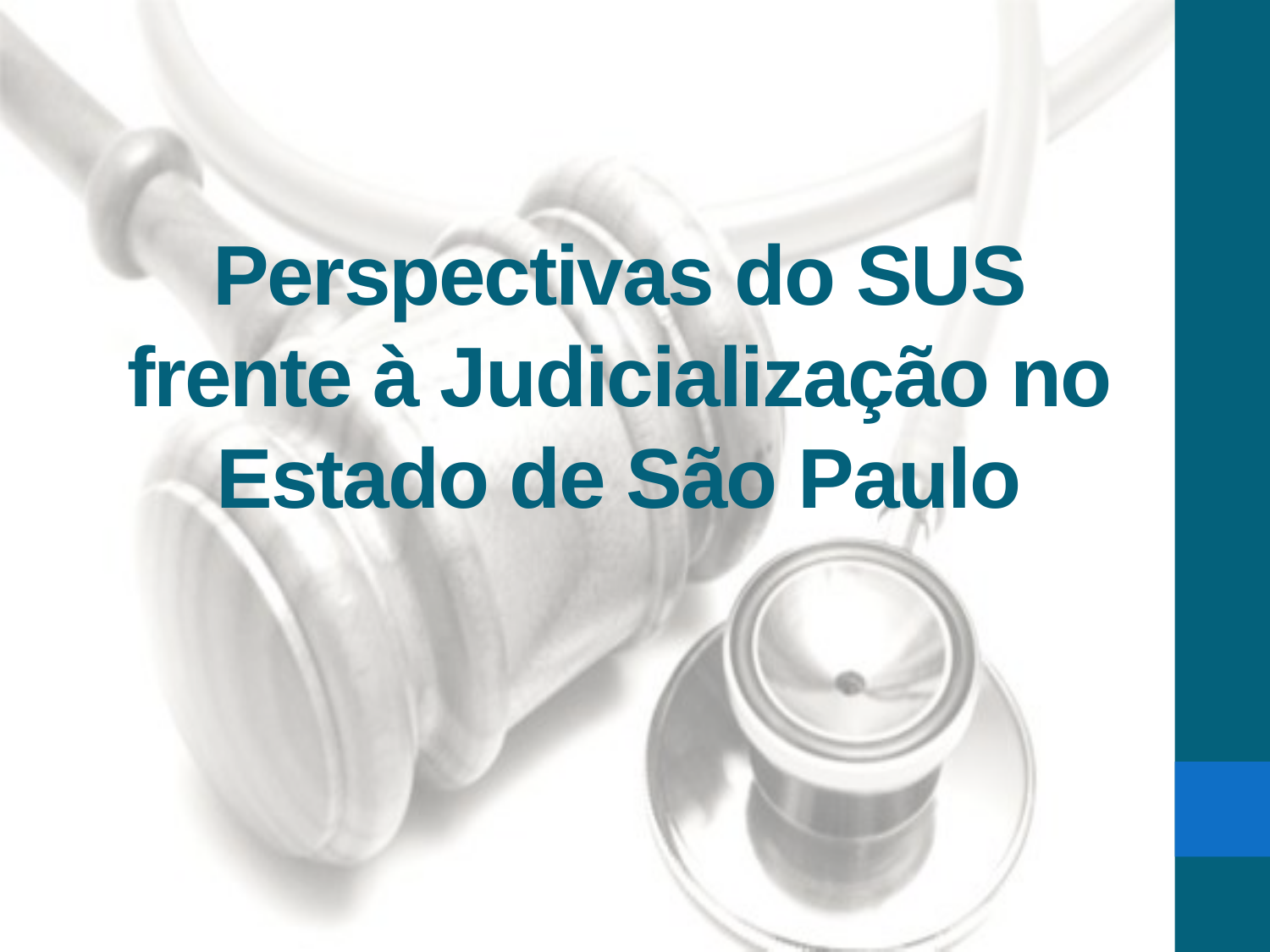

# Perspectivas do SUS frente à Judicialização no Estado de São Paulo